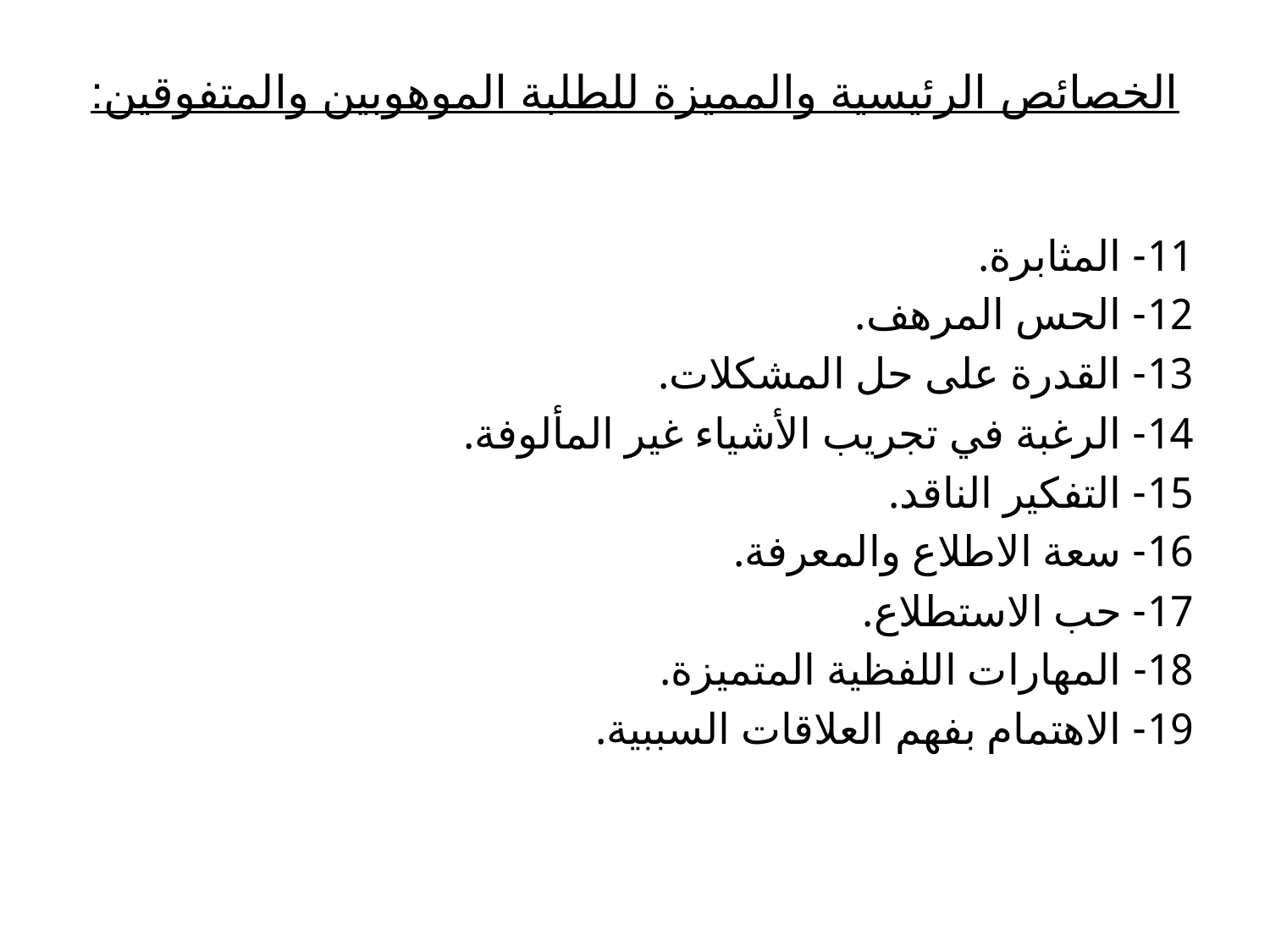

# الخصائص الرئيسية والمميزة للطلبة الموهوبين والمتفوقين:
11- المثابرة.
12- الحس المرهف.
13- القدرة على حل المشكلات.
14- الرغبة في تجريب الأشياء غير المألوفة.
15- التفكير الناقد.
16- سعة الاطلاع والمعرفة.
17- حب الاستطلاع.
18- المهارات اللفظية المتميزة.
19- الاهتمام بفهم العلاقات السببية.